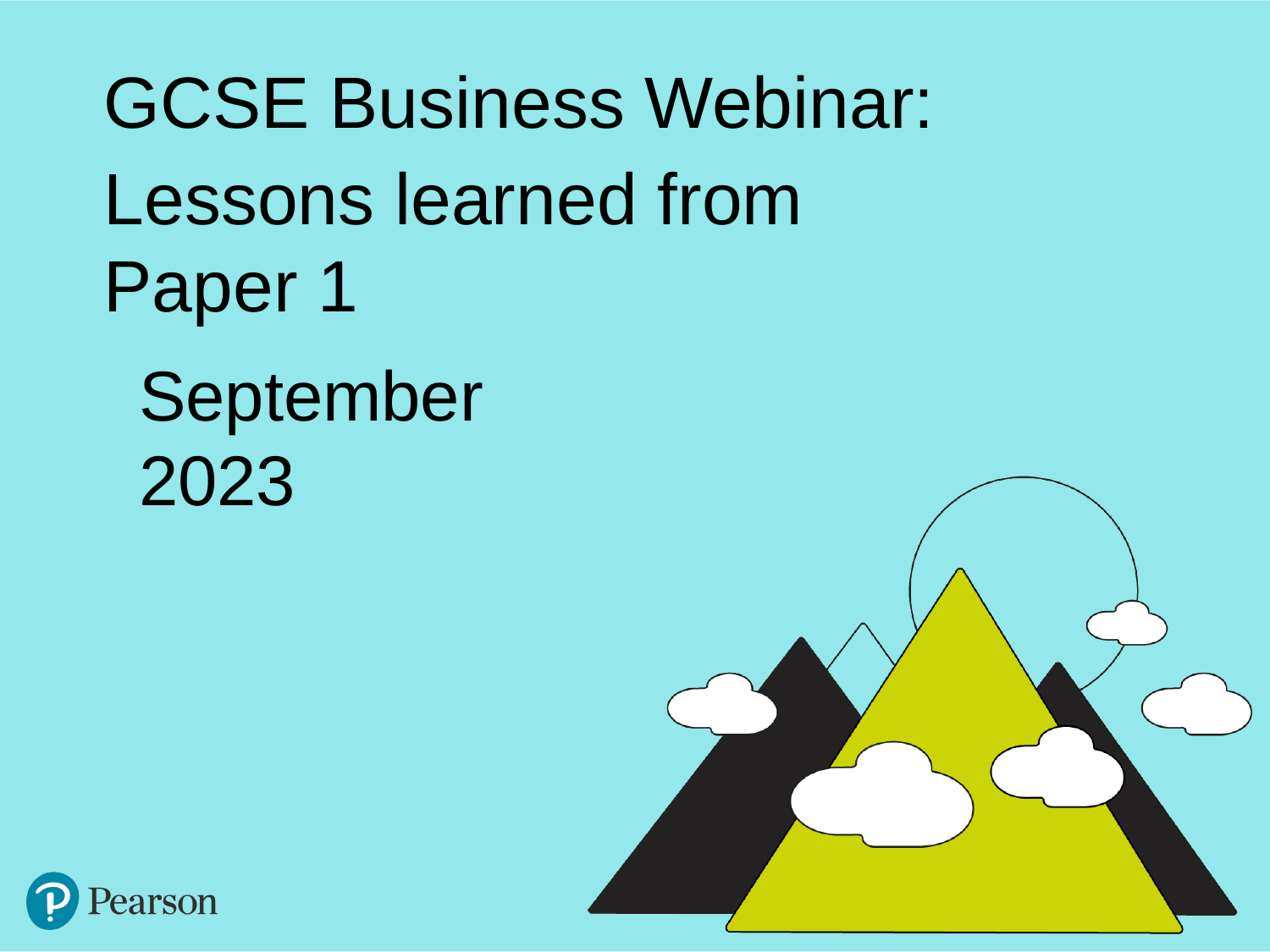

GCSE Business Webinar:
Lessons learned from Paper 1
September 2023